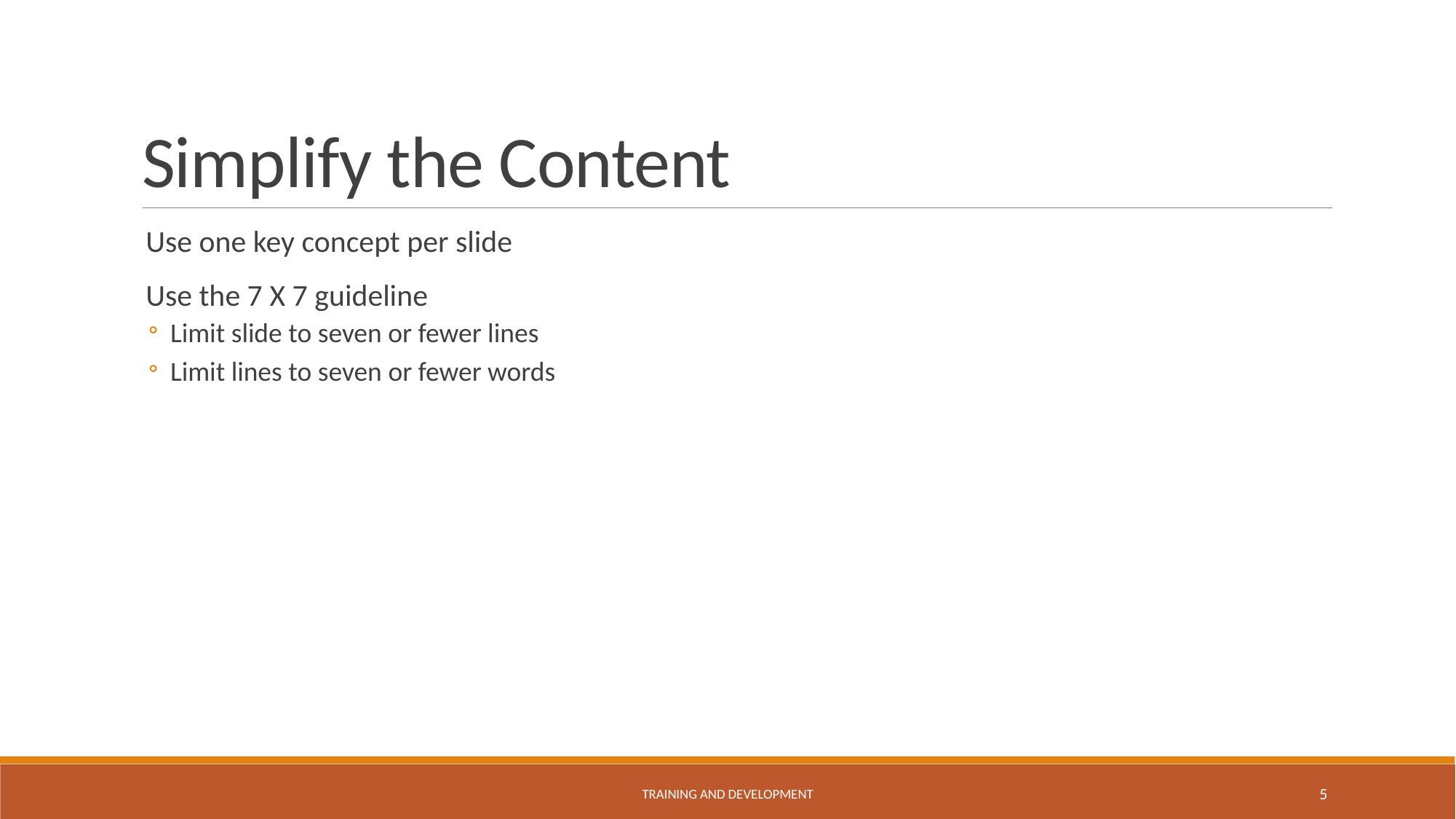

# Simplify the Content
Use one key concept per slide
Use the 7 X 7 guideline
Limit slide to seven or fewer lines
Limit lines to seven or fewer words
Training and Development
5